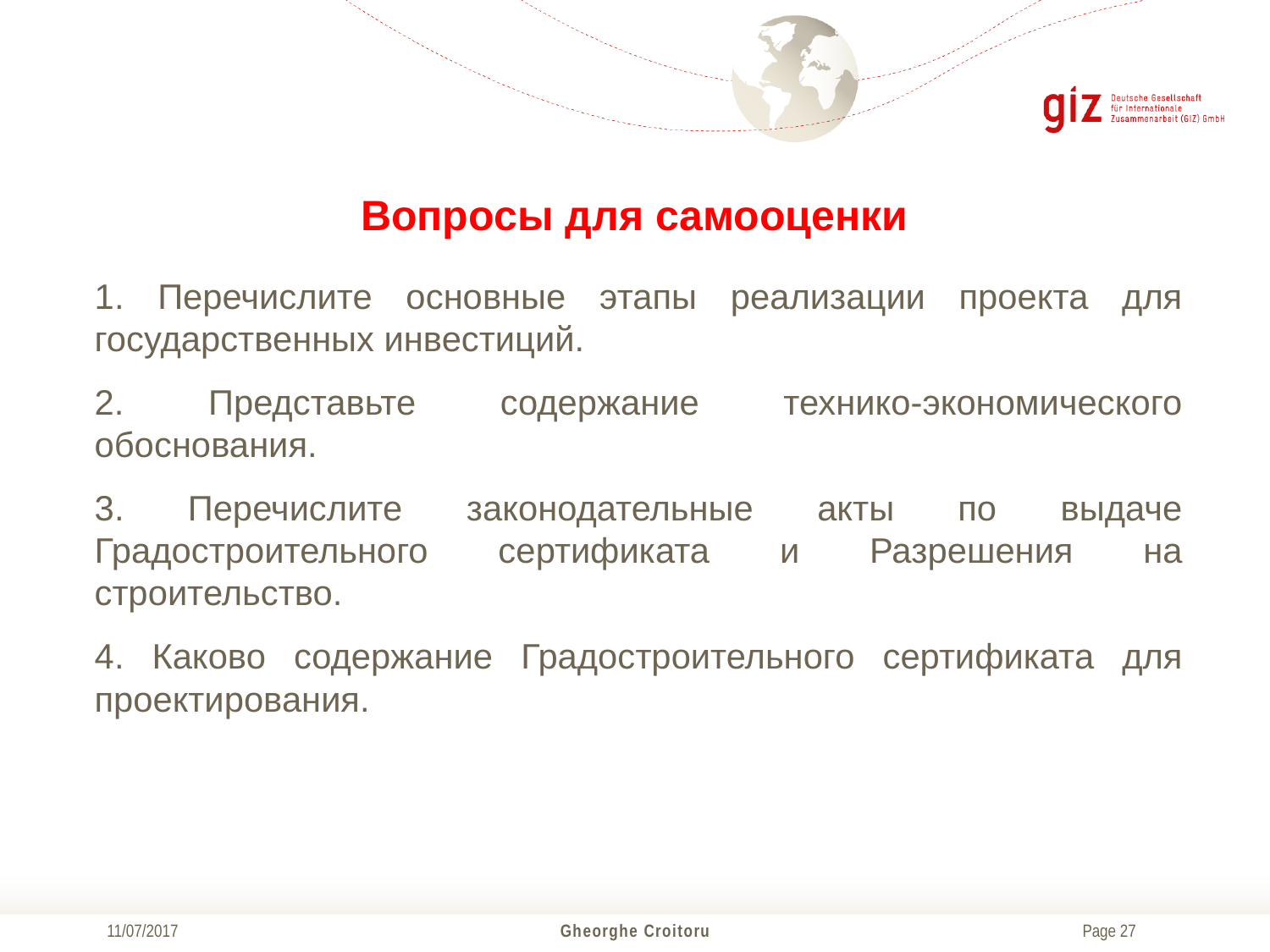

# Вопросы для самооценки
1. Перечислите основные этапы реализации проекта для государственных инвестиций.
2. Представьте содержание технико-экономического обоснования.
3. Перечислите законодательные акты по выдаче Градостроительного сертификата и Разрешения на строительство.
4. Каково содержание Градостроительного сертификата для проектирования.
11/07/2017
Gheorghe Croitoru